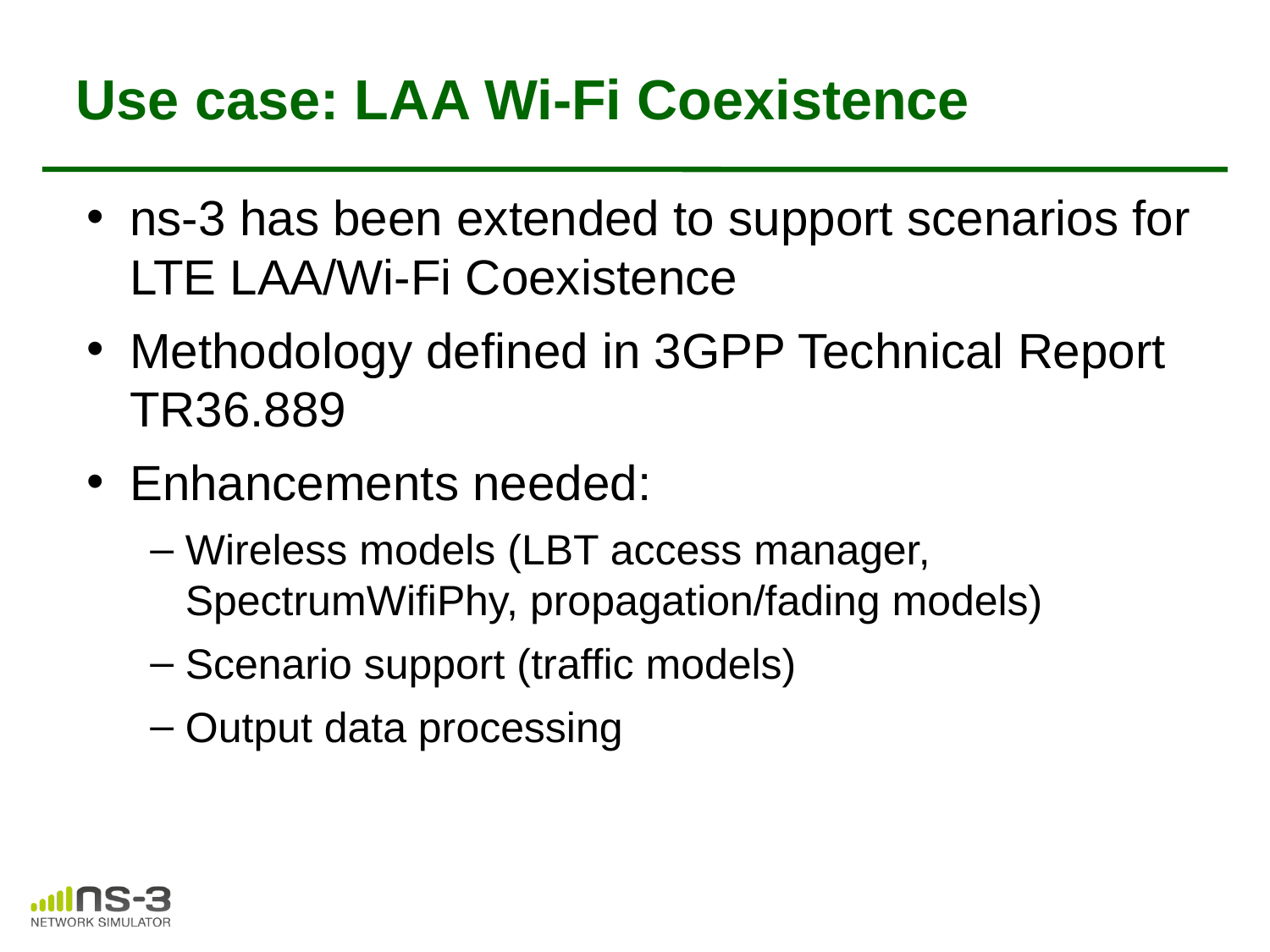

# Use case: LAA Wi-Fi Coexistence
ns-3 has been extended to support scenarios for LTE LAA/Wi-Fi Coexistence
Methodology defined in 3GPP Technical Report TR36.889
Enhancements needed:
Wireless models (LBT access manager, SpectrumWifiPhy, propagation/fading models)
Scenario support (traffic models)
Output data processing